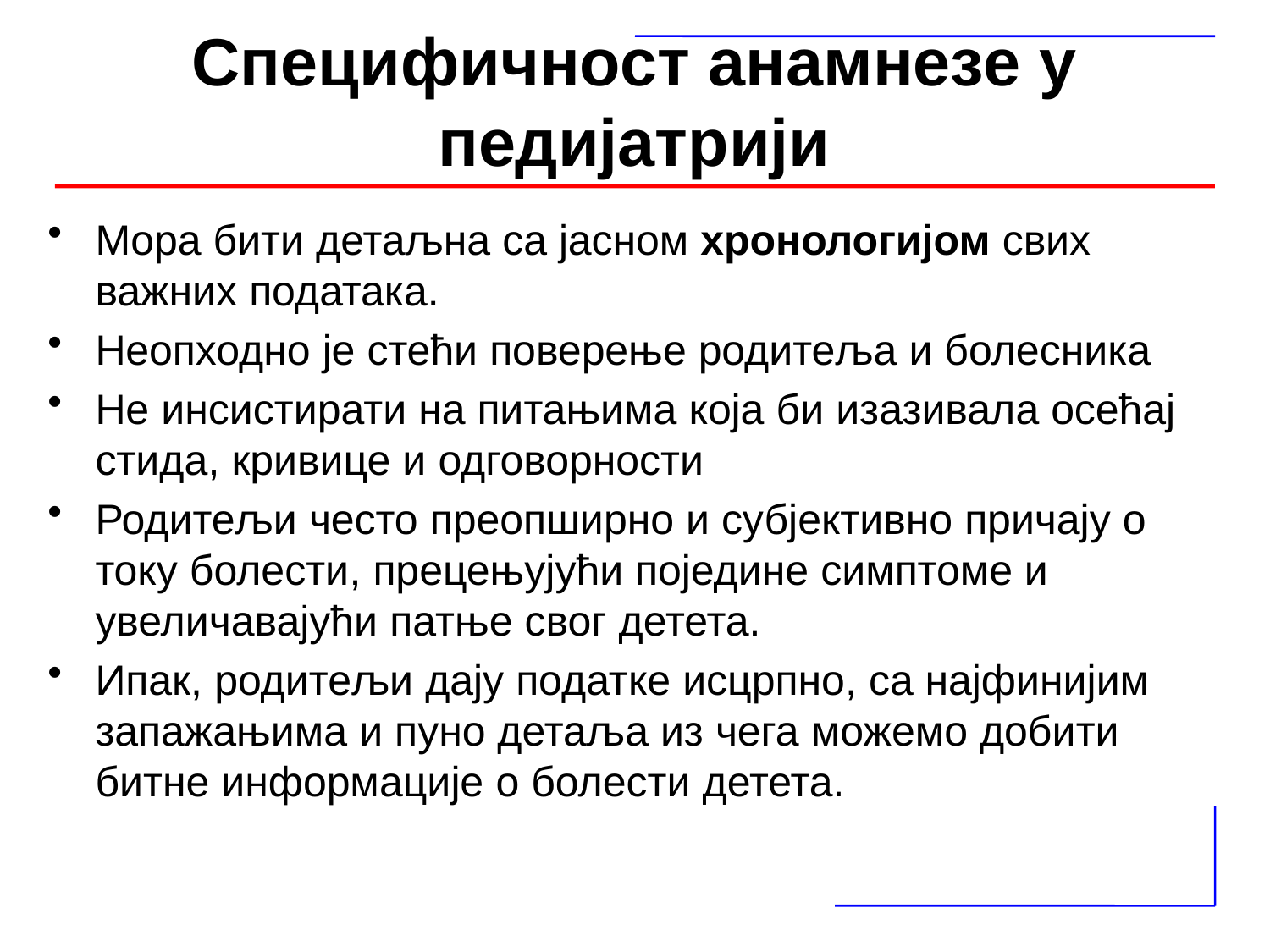

# Специфичност анамнезе у педијатрији
Mора бити детаљна са јасном хронологијом свих важних података.
Неопходно је стећи поверење родитеља и болесника
Не инсистирати на питањима која би изазивала осећај стида, кривице и одговорности
Родитељи често преопширно и субјективно причају о току болести, прецењујући поједине симптоме и увеличавајући патње свог детета.
Ипак, родитељи дају податке исцрпно, са најфинијим запажањима и пуно детаља из чега можемо добити битне информације о болести детета.